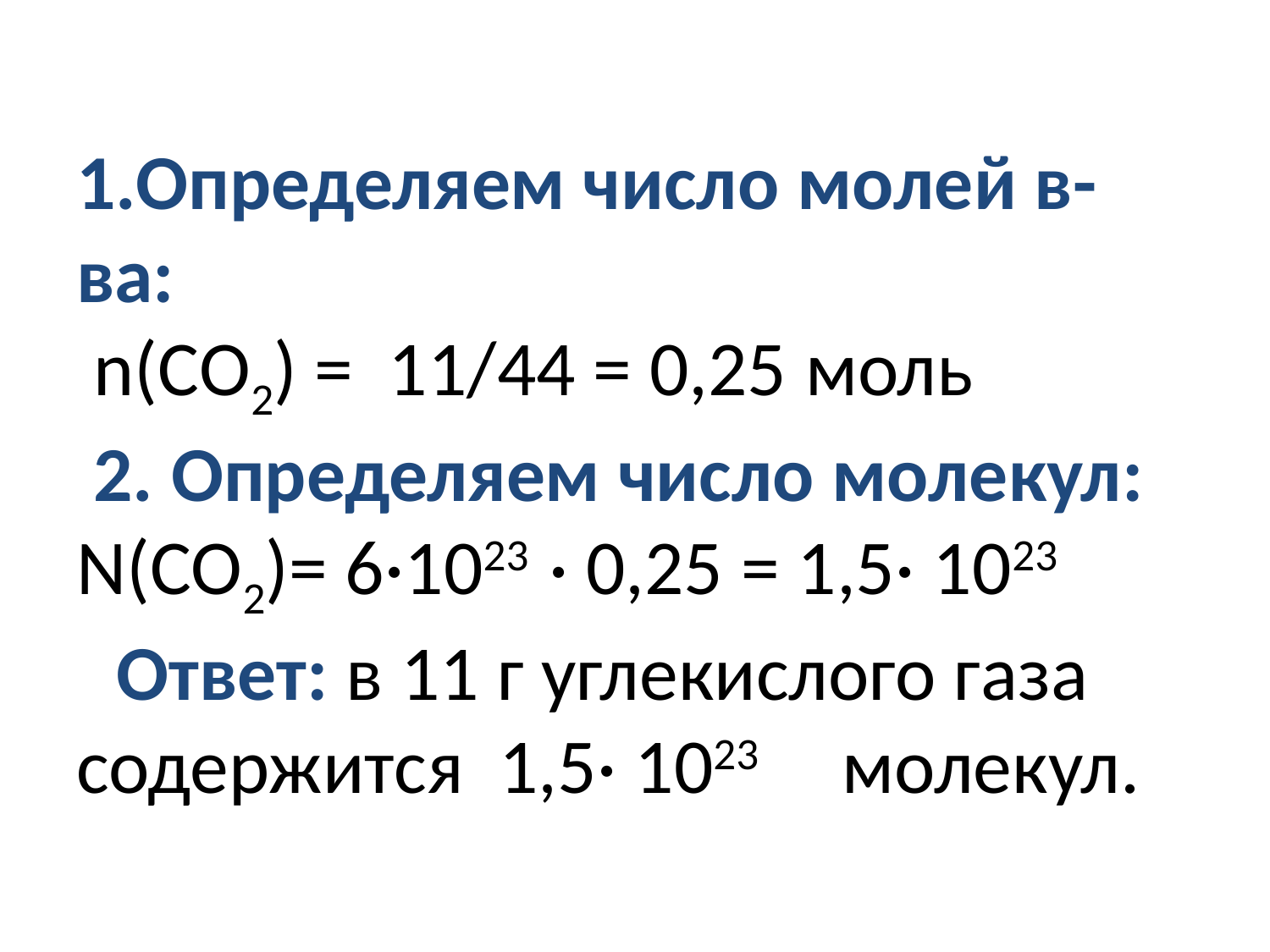

# 1.Определяем число молей в-ва: n(СО2) =  11/44 = 0,25 моль 2. Определяем число молекул: N(СО2)= 6·1023  · 0,25 = 1,5· 1023 Ответ: в 11 г углекислого газа содержится  1,5· 1023      молекул.